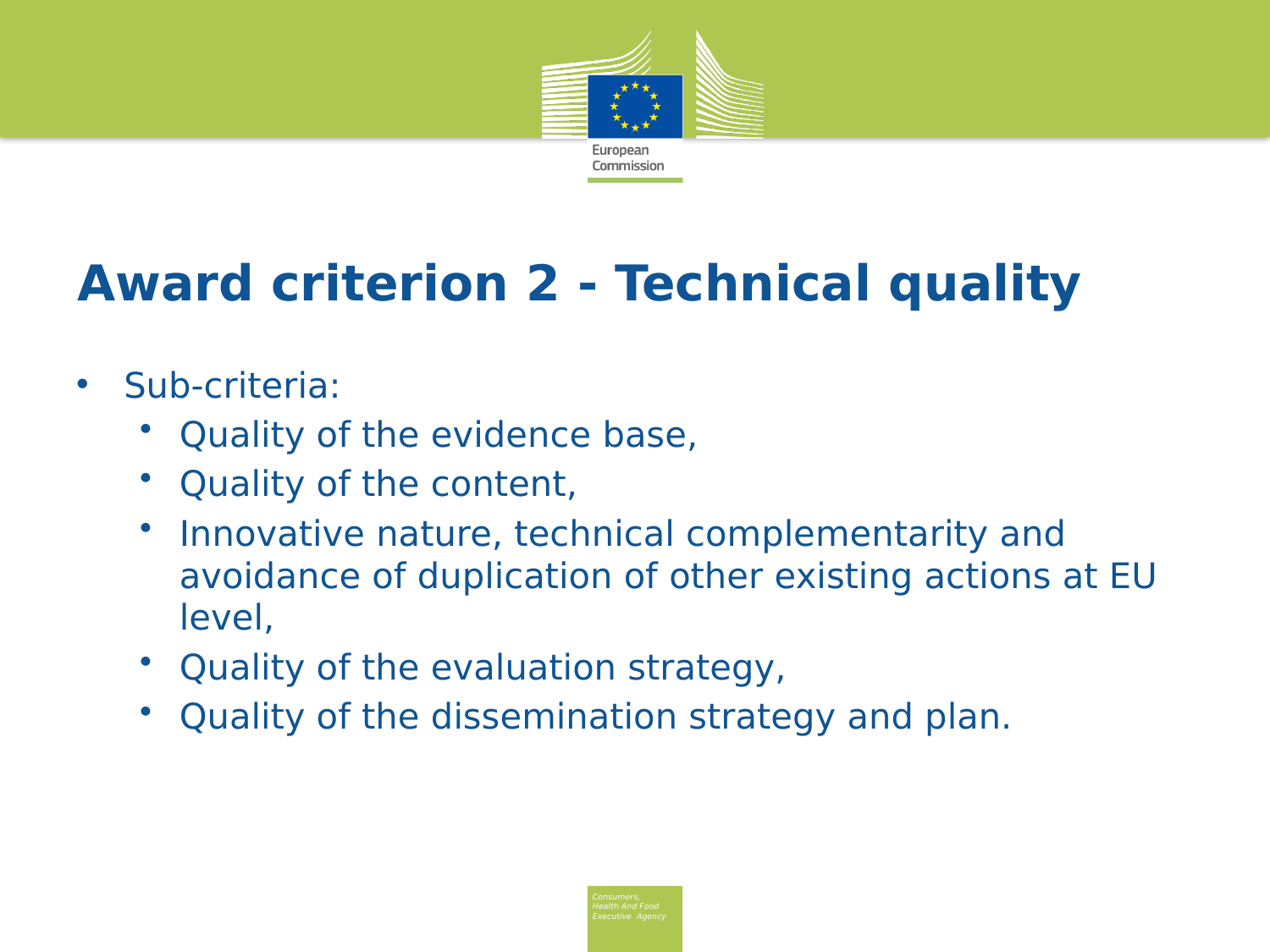

# Award criterion 2 - Technical quality
Sub-criteria:
Quality of the evidence base,
Quality of the content,
Innovative nature, technical complementarity and avoidance of duplication of other existing actions at EU level,
Quality of the evaluation strategy,
Quality of the dissemination strategy and plan.